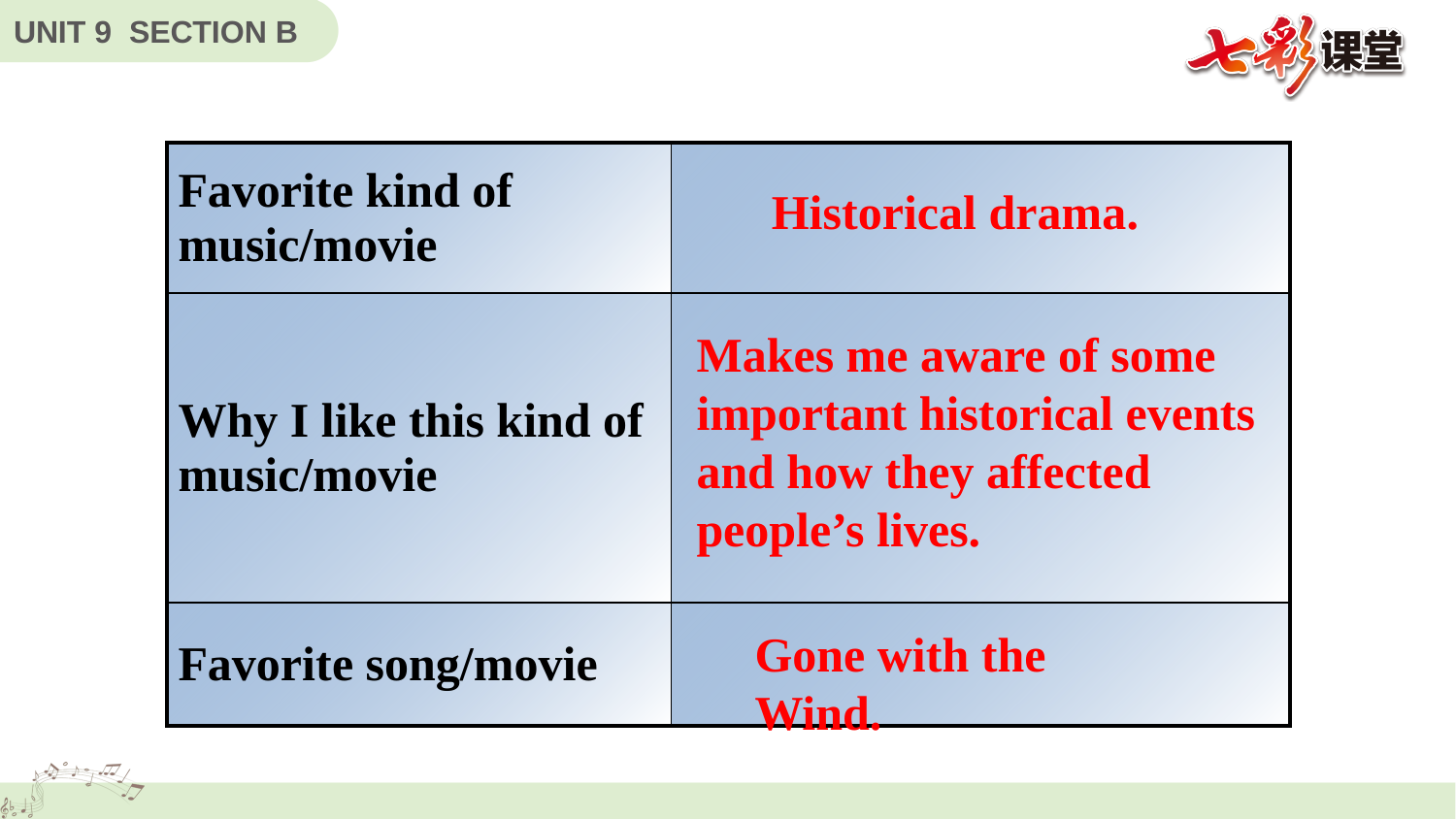

| Favorite kind of music/movie |  |
| --- | --- |
| Why I like this kind of music/movie |  |
| Favorite song/movie |  |
Historical drama.
Makes me aware of some important historical events and how they affected people’s lives.
Gone with the Wind.